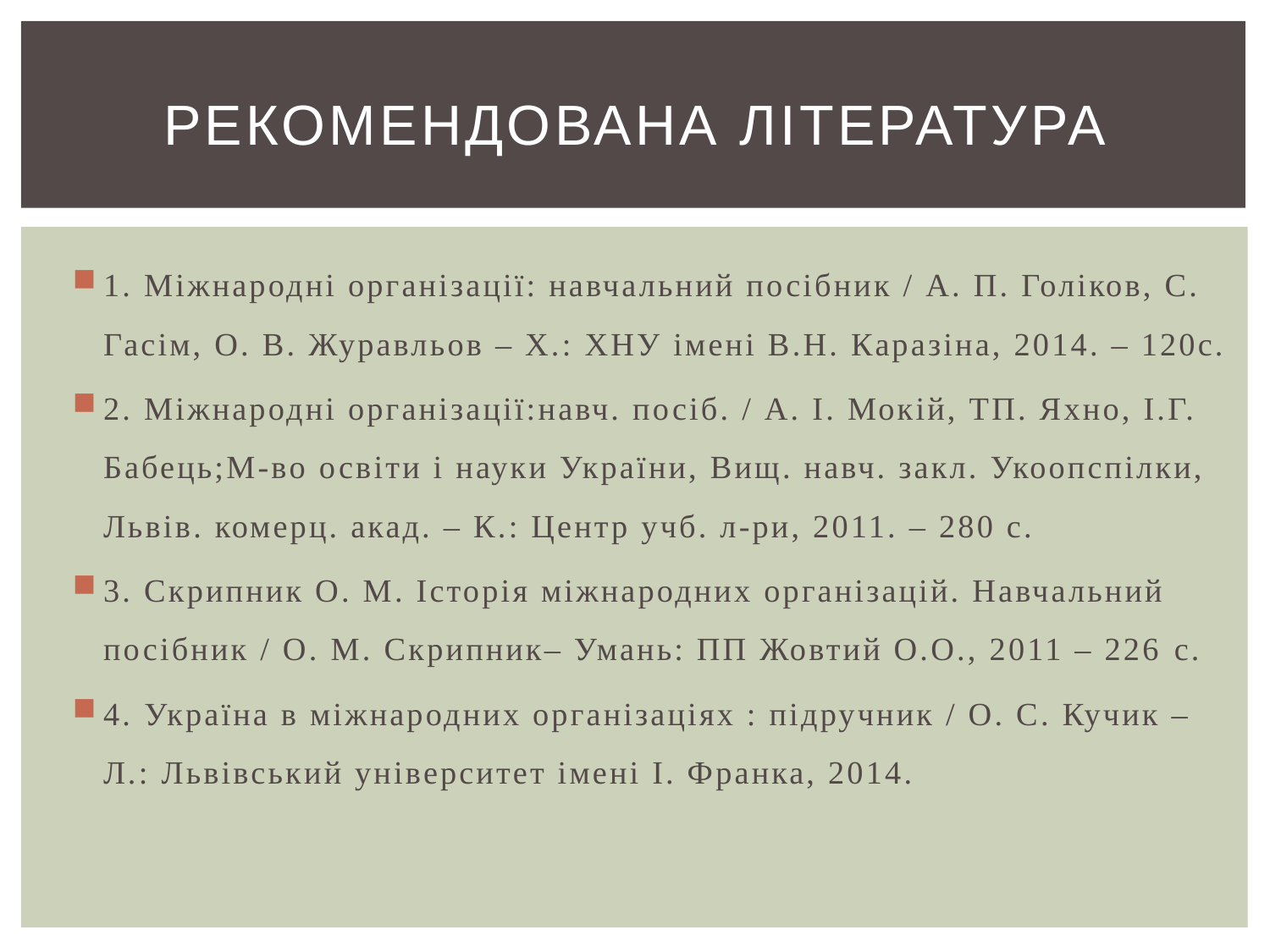

# РЕКОМЕНДОВАНА ЛІТЕРАТУРА
1. Міжнародні організації: навчальний посібник / А. П. Голіков, С. Гасім, О. В. Журавльов – Х.: ХНУ імені В.Н. Каразіна, 2014. – 120с.
2. Міжнародні організації:навч. посіб. / А. І. Мокій, ТП. Яхно, І.Г. Бабець;М-во освіти і науки України, Вищ. навч. закл. Укоопспілки, Львів. комерц. акад. – К.: Центр учб. л-ри, 2011. – 280 с.
3. Скрипник О. М. Історія міжнародних організацій. Навчальний посібник / О. М. Скрипник– Умань: ПП Жовтий О.О., 2011 – 226 c.
4. Україна в міжнародних організаціях : підручник / О. С. Кучик – Л.: Львівський університет імені І. Франка, 2014.